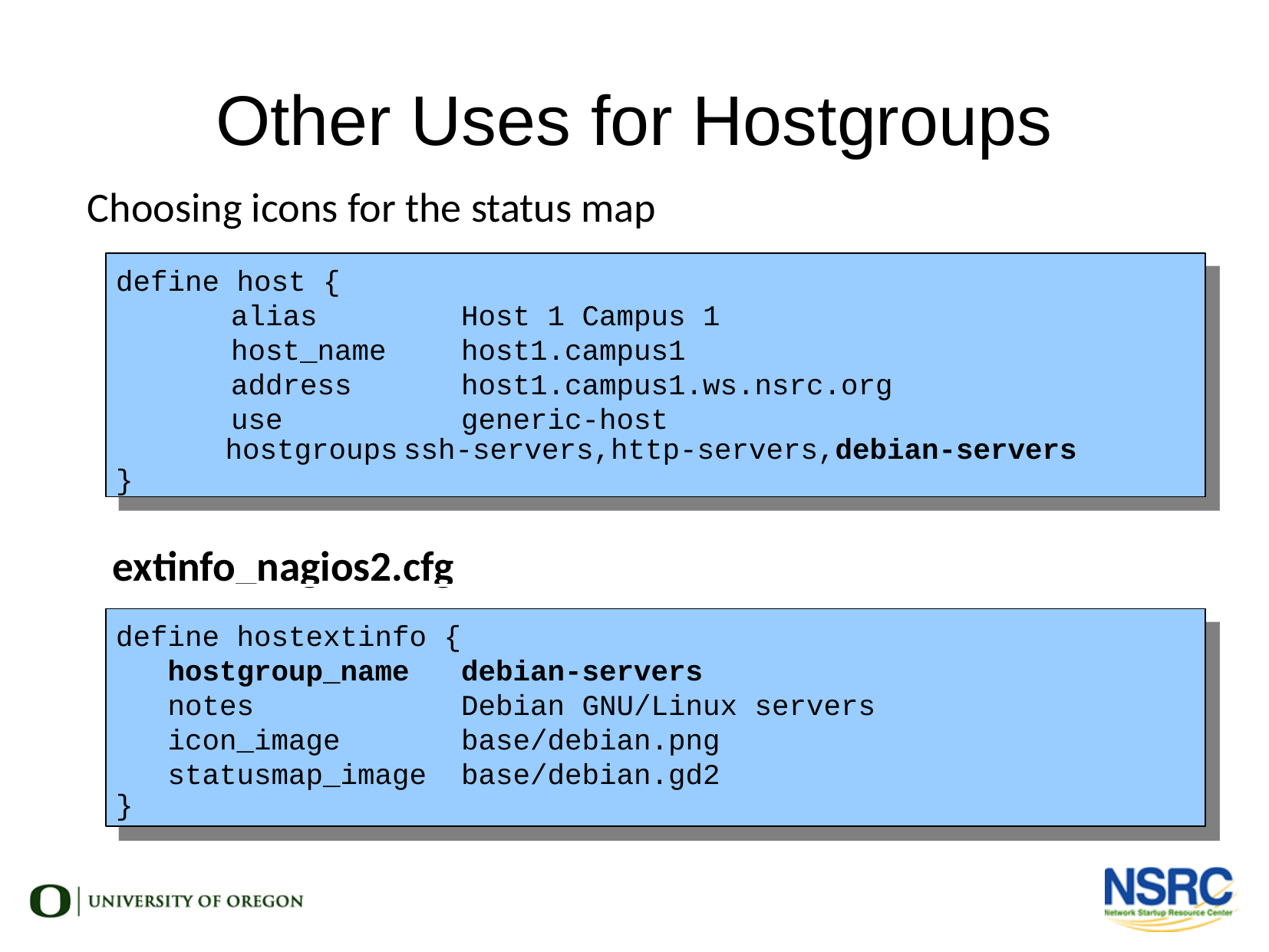

Other Uses for Hostgroups
Choosing icons for the status map
define host {
	alias		Host 1 Campus 1
	host_name	host1.campus1
	address	host1.campus1.ws.nsrc.org
	use		generic-host
   hostgroups	ssh-servers,http-servers,debian-servers
}
extinfo_nagios2.cfg
define hostextinfo {
   hostgroup_name   debian-servers
   notes            Debian GNU/Linux servers
   icon_image       base/debian.png
   statusmap_image  base/debian.gd2
}